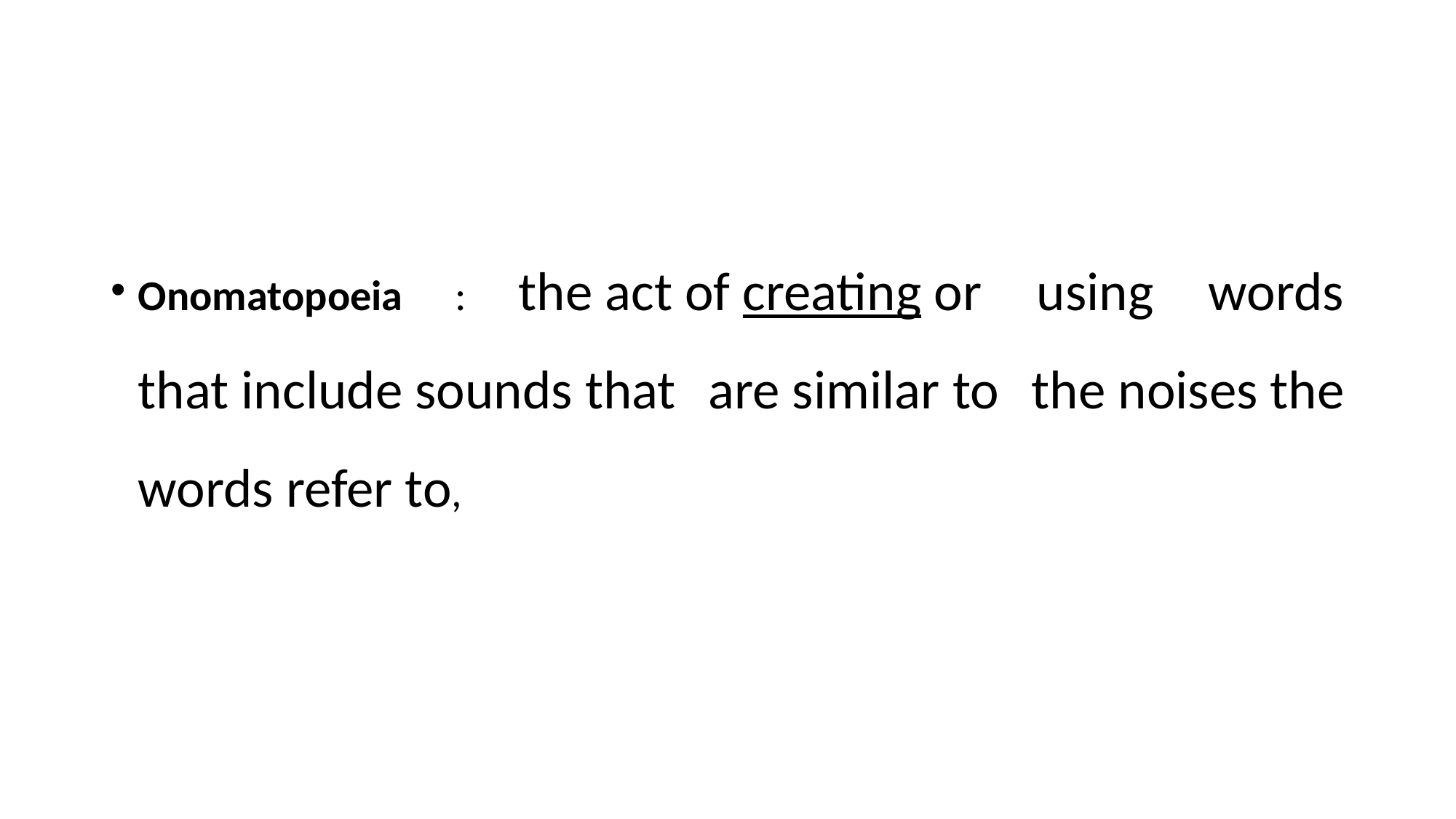

#
Onomatopoeia : the act of creating or using words that include sounds that are similar to the noises the words refer to,